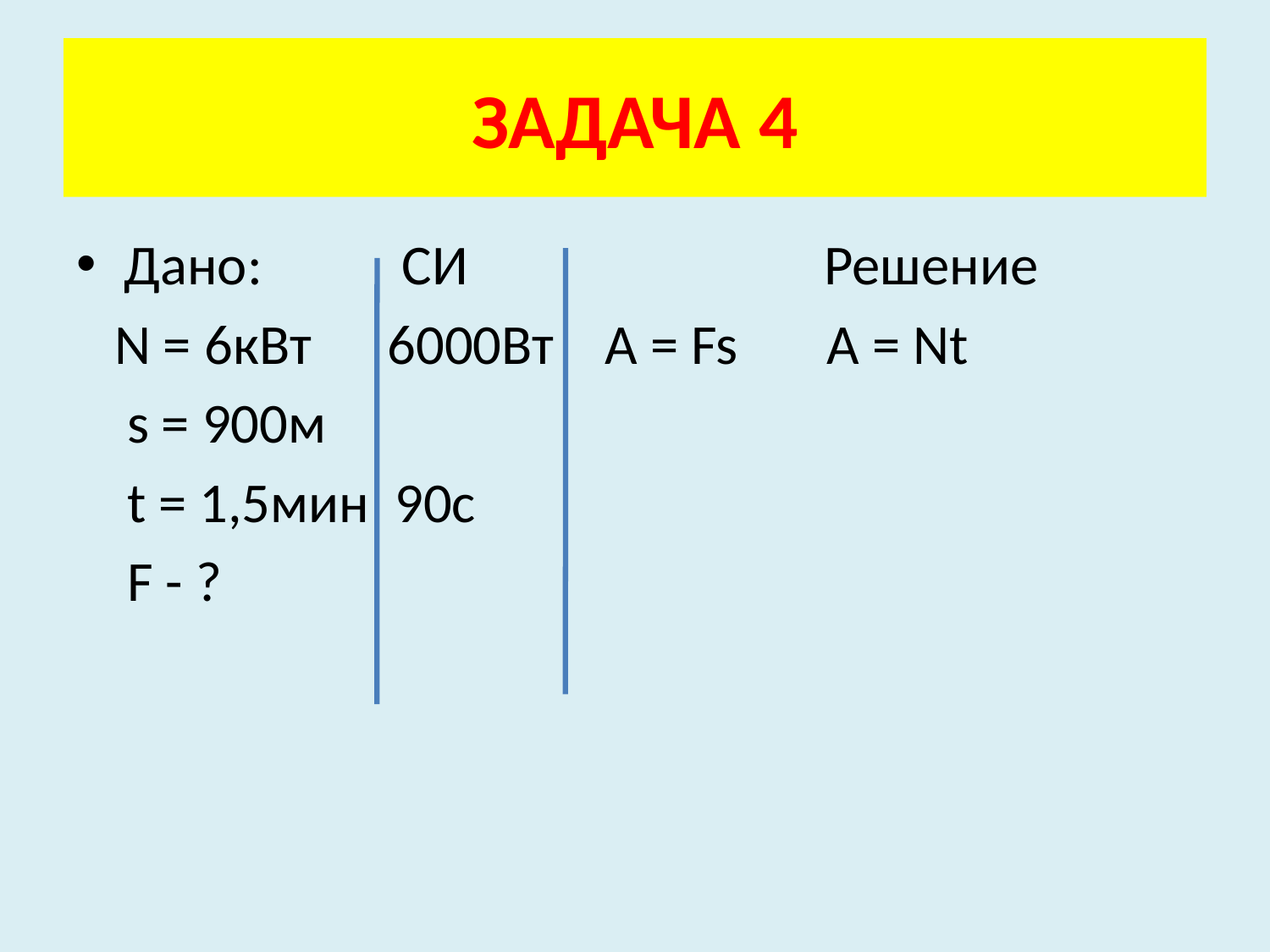

# ЗАДАЧА 4
Дано:           СИ                            Решение
   N = 6кВт      6000Вт    A = Fs       A = Nt
    s = 900м
    t = 1,5мин  90с
    F - ?